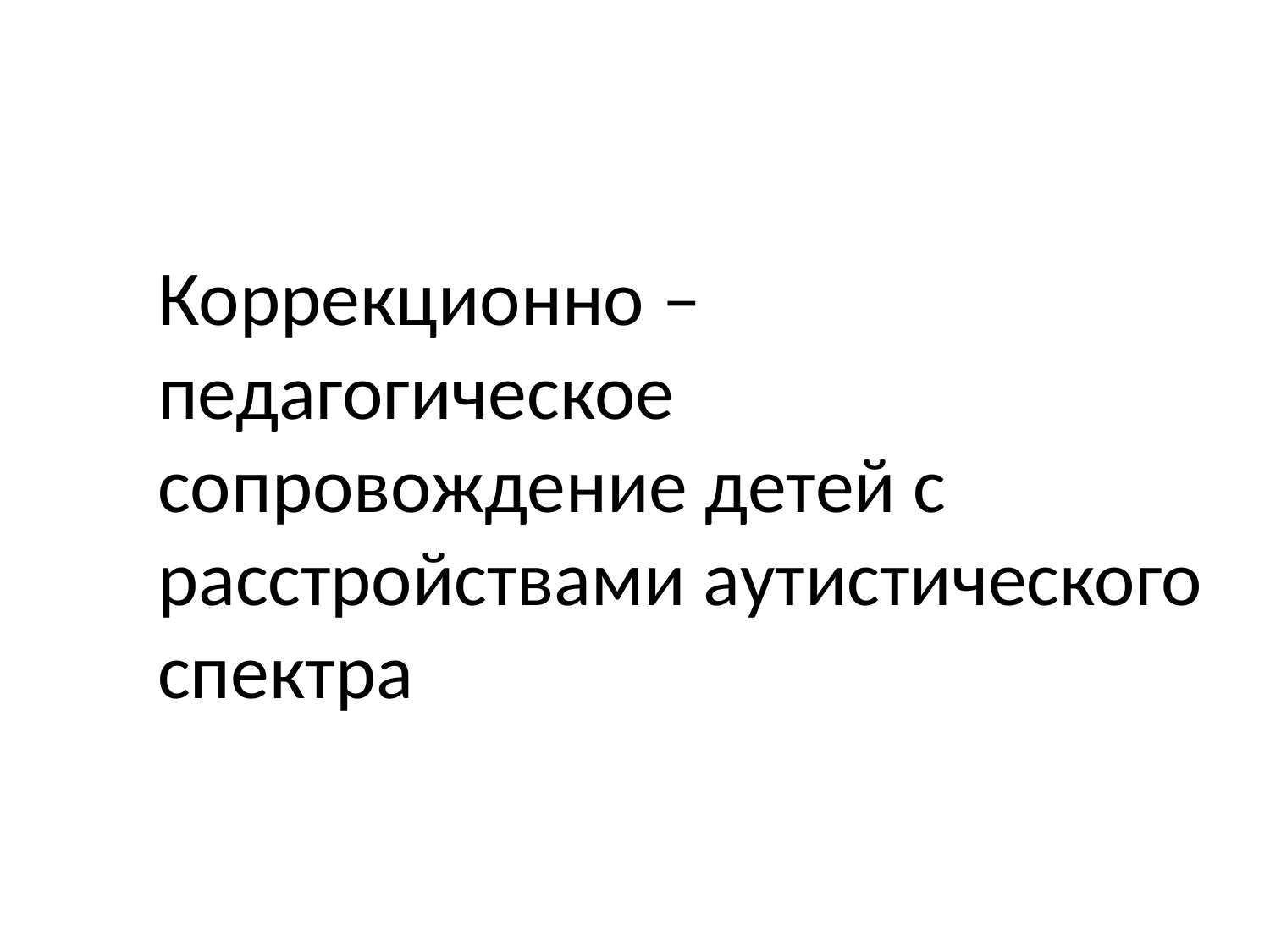

# Коррекционно – педагогическое сопровождение детей с расстройствами аутистического спектра